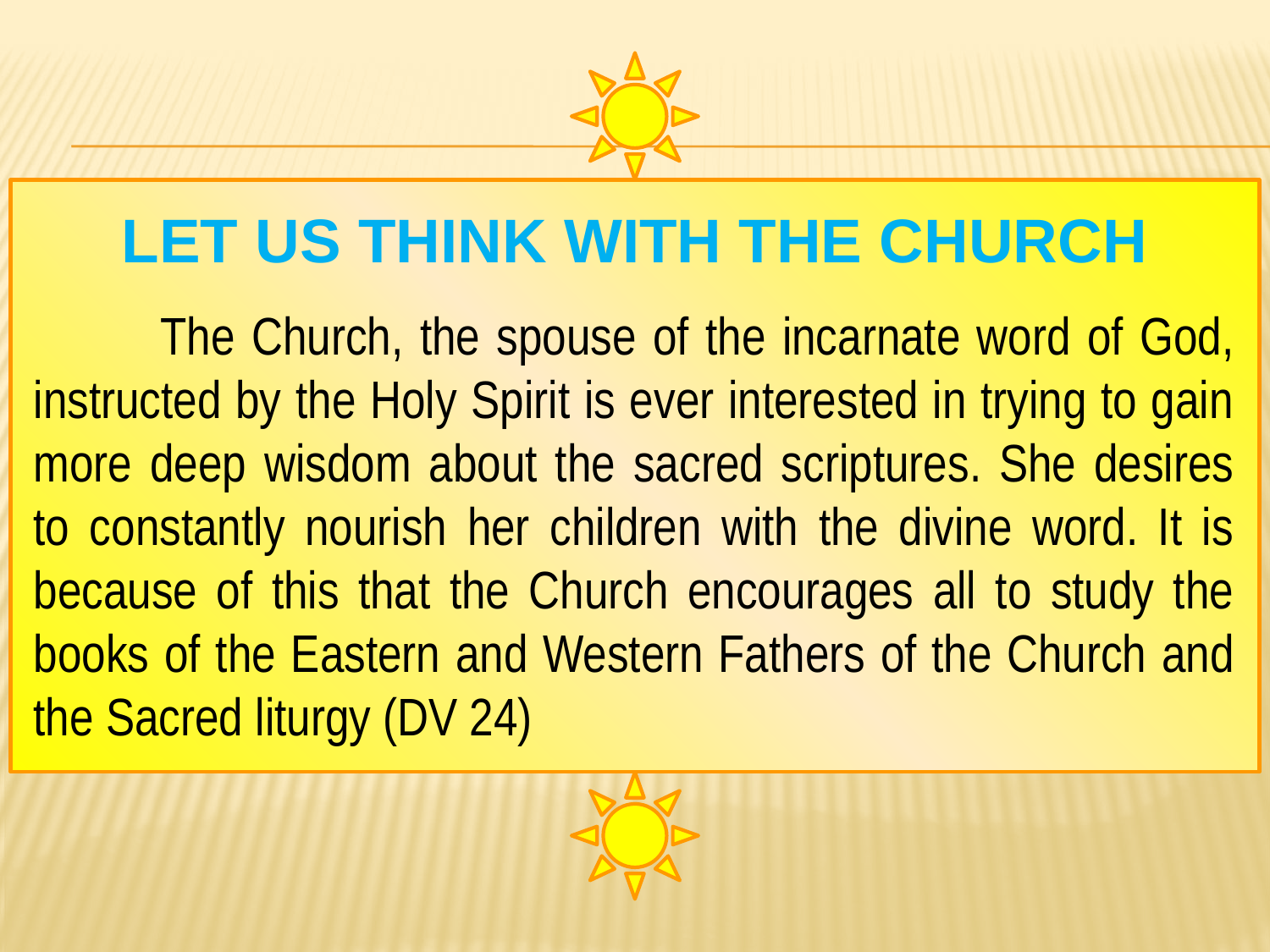

# Let us think with the Church

	The Church, the spouse of the incarnate word of God, instructed by the Holy Spirit is ever interested in trying to gain more deep wisdom about the sacred scriptures. She desires to constantly nourish her children with the divine word. It is because of this that the Church encourages all to study the books of the Eastern and Western Fathers of the Church and the Sacred liturgy (DV 24)